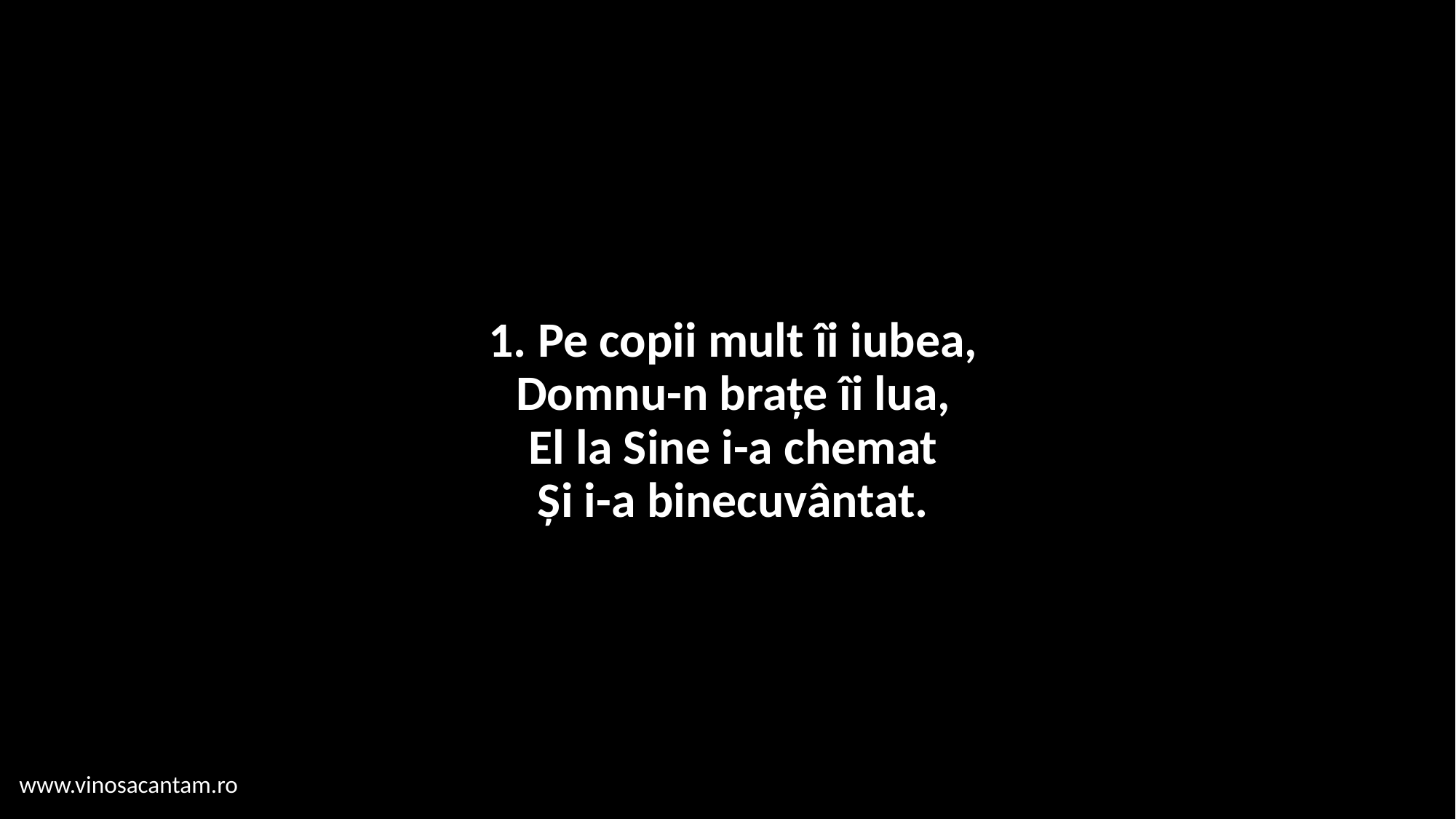

# 1. Pe copii mult îi iubea, Domnu-n brațe îi lua, El la Sine i-a chemat Și i-a binecuvântat.
www.vinosacantam.ro